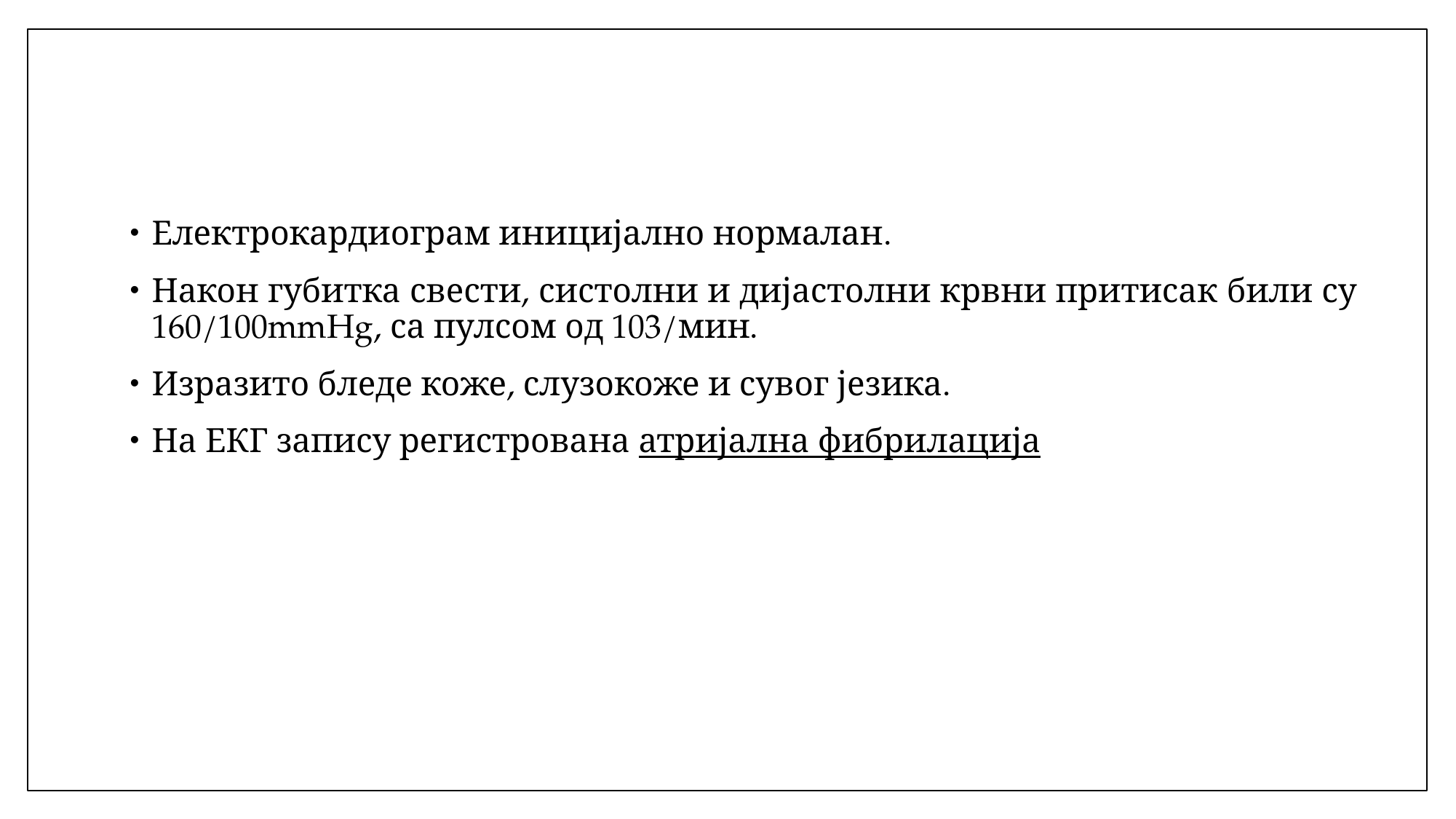

Електрокардиограм иницијално нормалан.
Након губитка свести, систолни и дијастолни крвни притисак били су 160/100mmHg, са пулсом од 103/мин.
Изразито бледе коже, слузокоже и сувог језика.
На ЕКГ запису регистрована атријална фибрилација